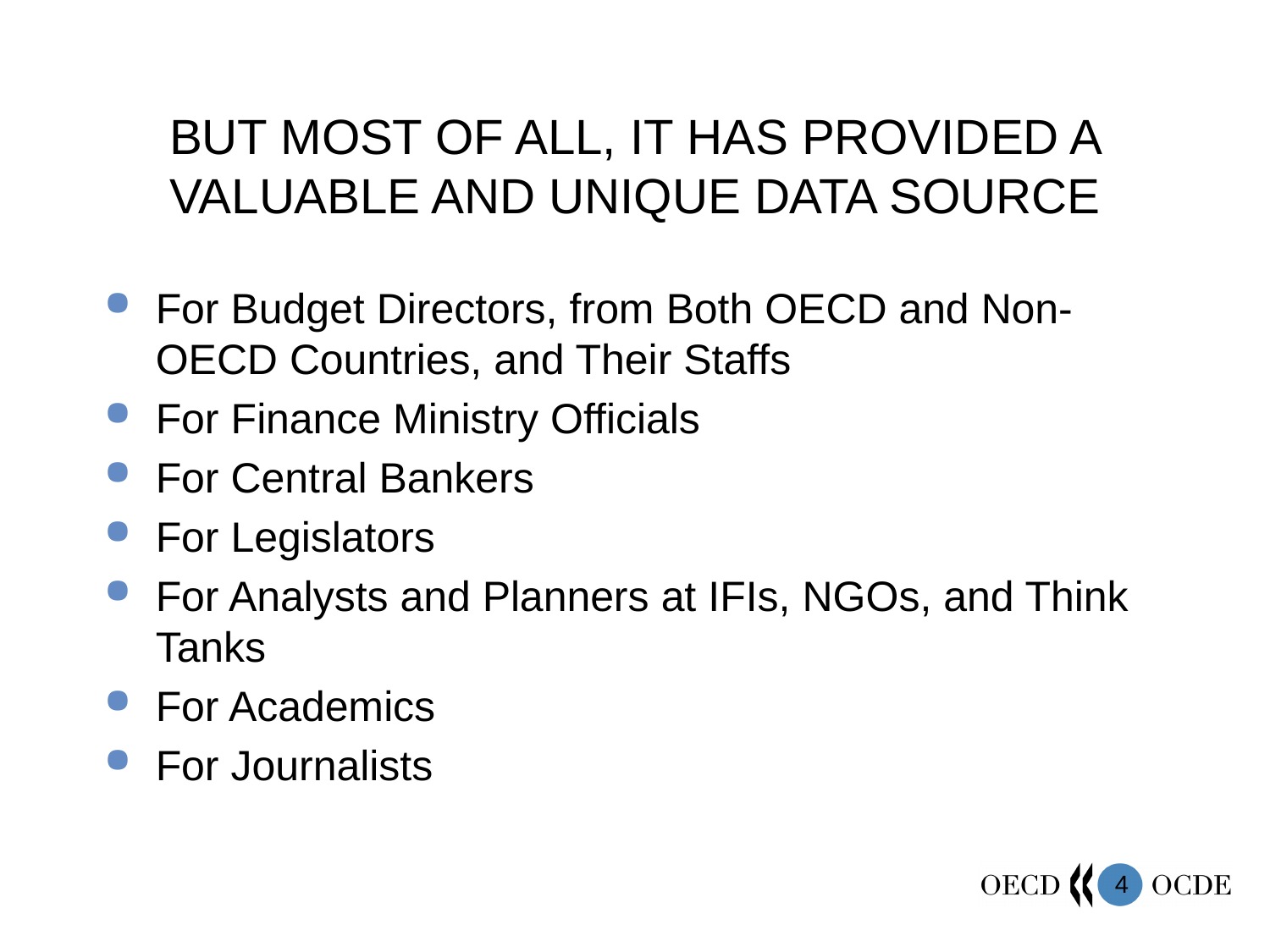

# BUT MOST OF ALL, IT HAS PROVIDED A VALUABLE AND UNIQUE DATA SOURCE
For Budget Directors, from Both OECD and Non-OECD Countries, and Their Staffs
For Finance Ministry Officials
For Central Bankers
For Legislators
For Analysts and Planners at IFIs, NGOs, and Think Tanks
For Academics
For Journalists